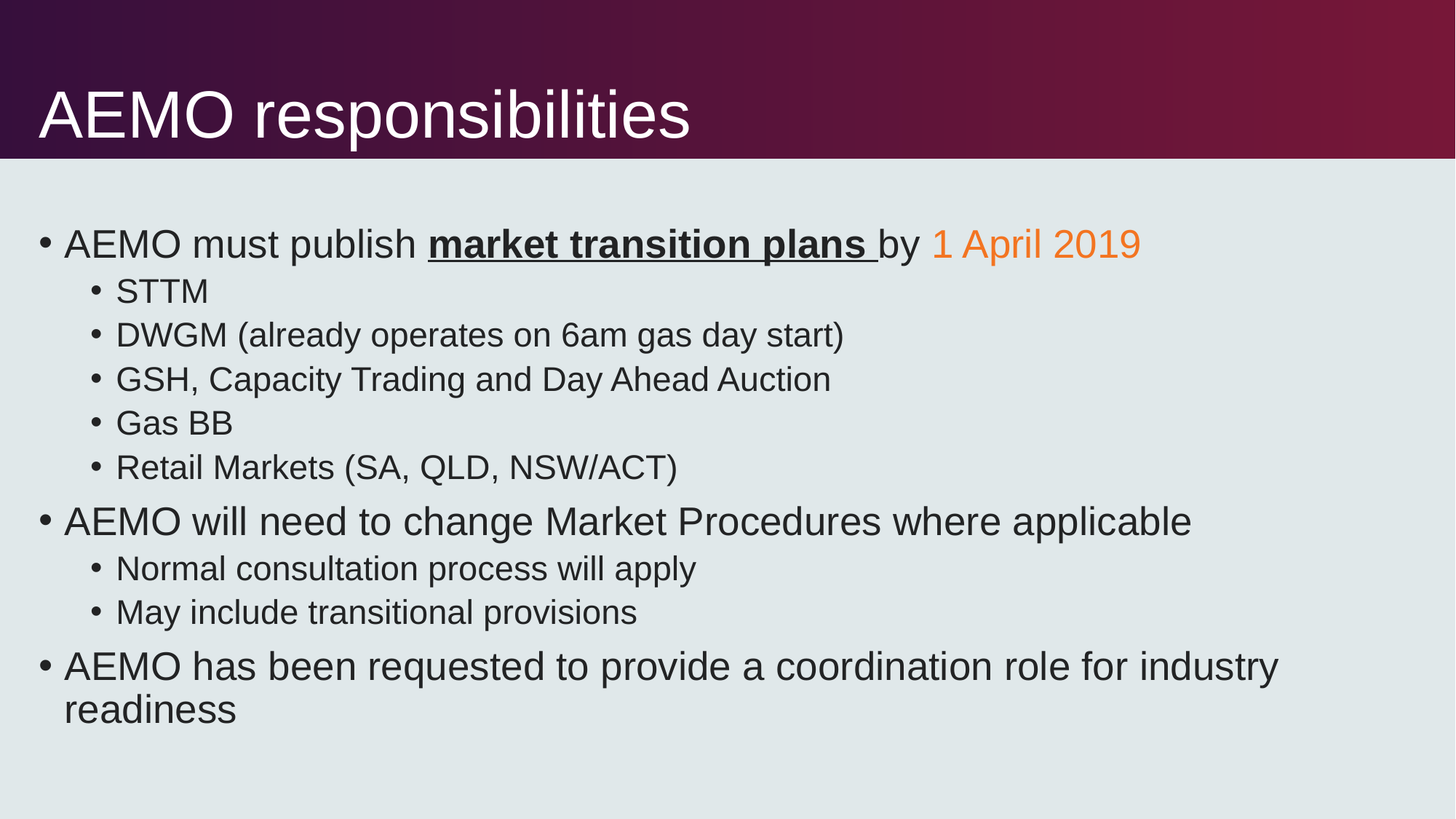

# AEMO responsibilities
AEMO must publish market transition plans by 1 April 2019
STTM
DWGM (already operates on 6am gas day start)
GSH, Capacity Trading and Day Ahead Auction
Gas BB
Retail Markets (SA, QLD, NSW/ACT)
AEMO will need to change Market Procedures where applicable
Normal consultation process will apply
May include transitional provisions
AEMO has been requested to provide a coordination role for industry readiness